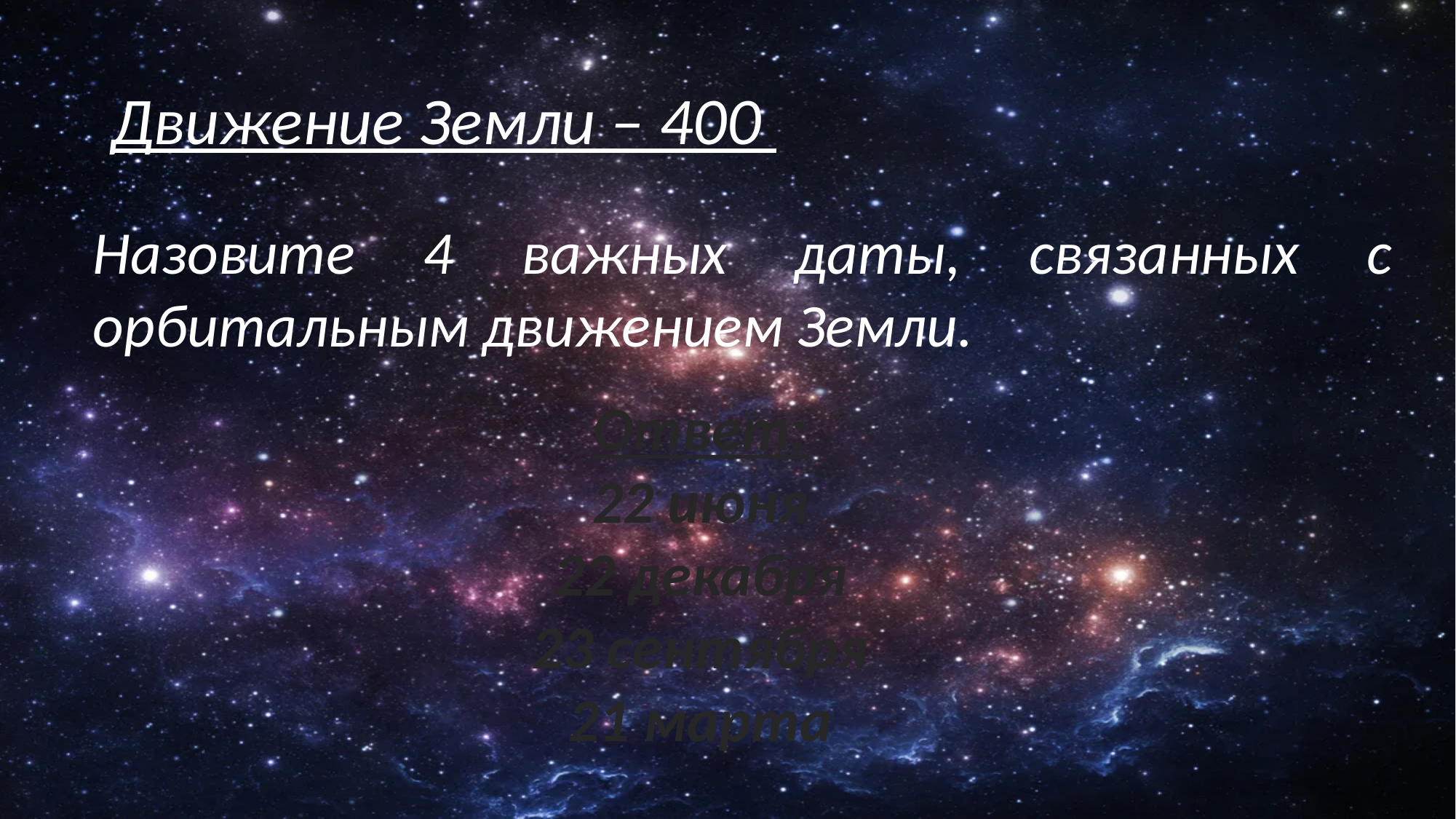

# Движение Земли – 400
Назовите 4 важных даты, связанных с орбитальным движением Земли.
Ответ:
22 июня
22 декабря
23 сентября
21 марта